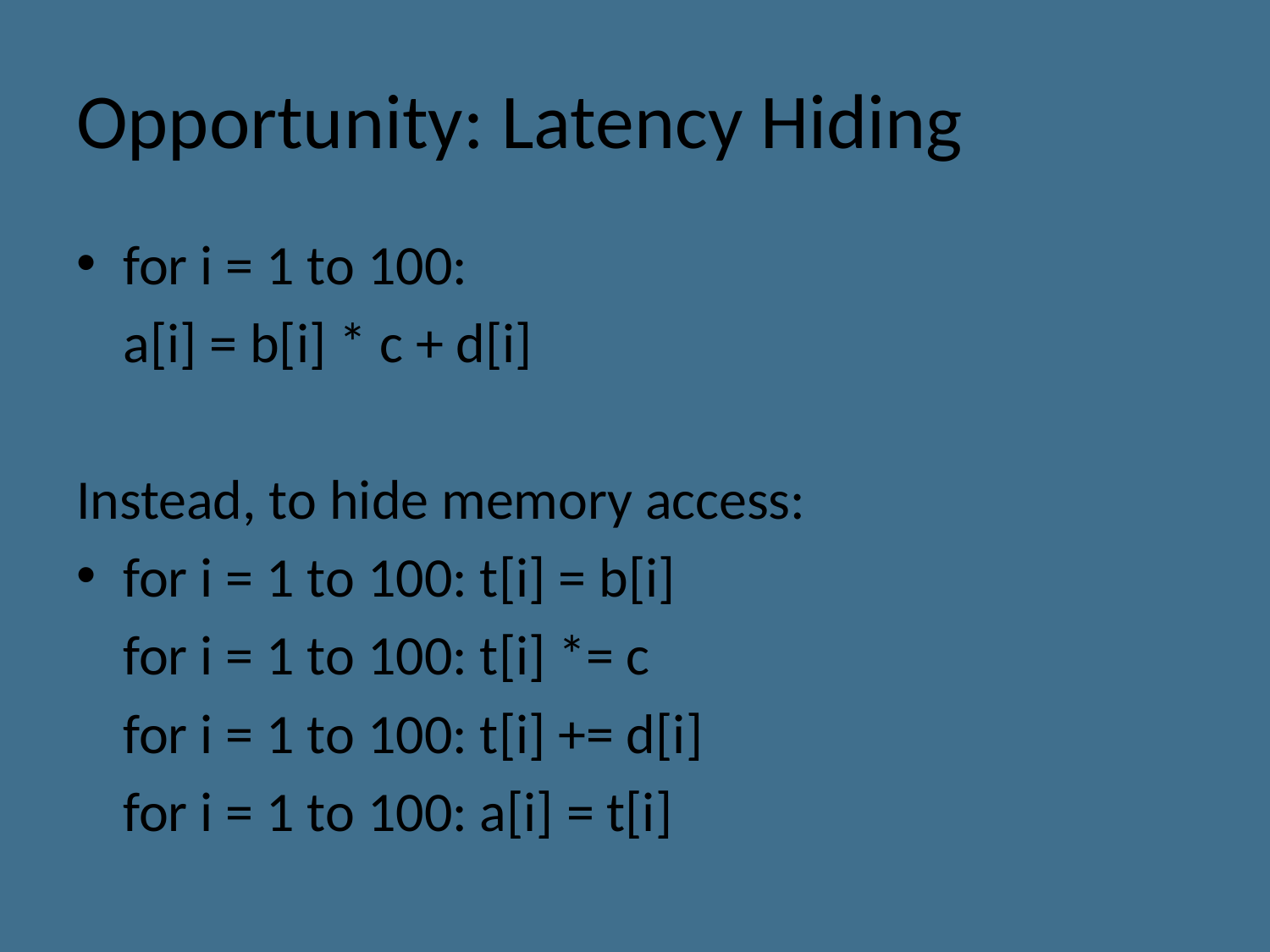

# Opportunity: Latency Hiding
for i = 1 to 100:
		a[i] = b[i] * c + d[i]

Instead, to hide memory access:
for i = 1 to 100: t[i] = b[i]
	for i = 1 to 100: t[i] *= c
	for i = 1 to 100: t[i] += d[i]
	for i = 1 to 100: a[i] = t[i]